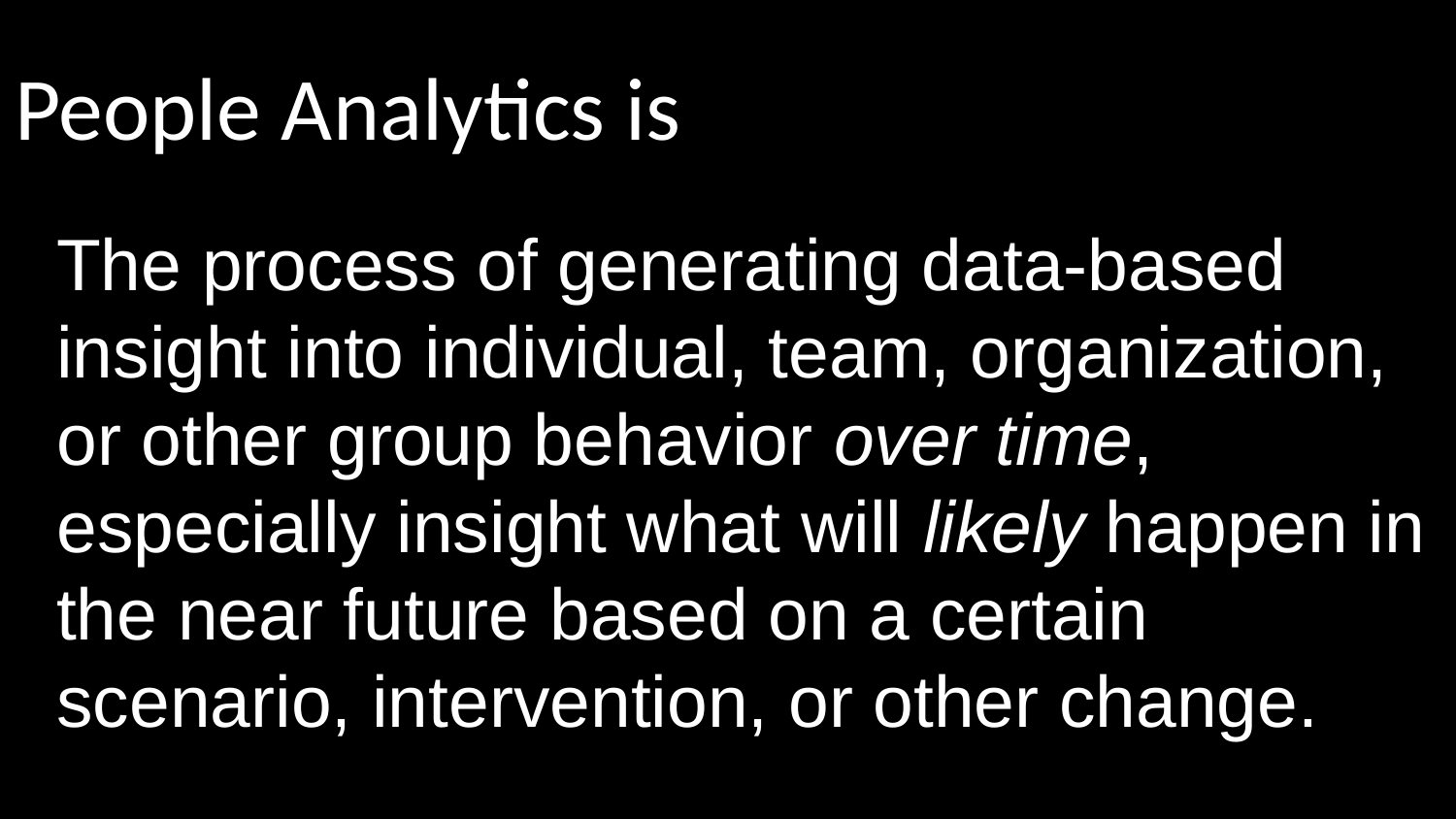

People Analytics is
The process of generating data-based insight into individual, team, organization, or other group behavior over time, especially insight what will likely happen in the near future based on a certain scenario, intervention, or other change.